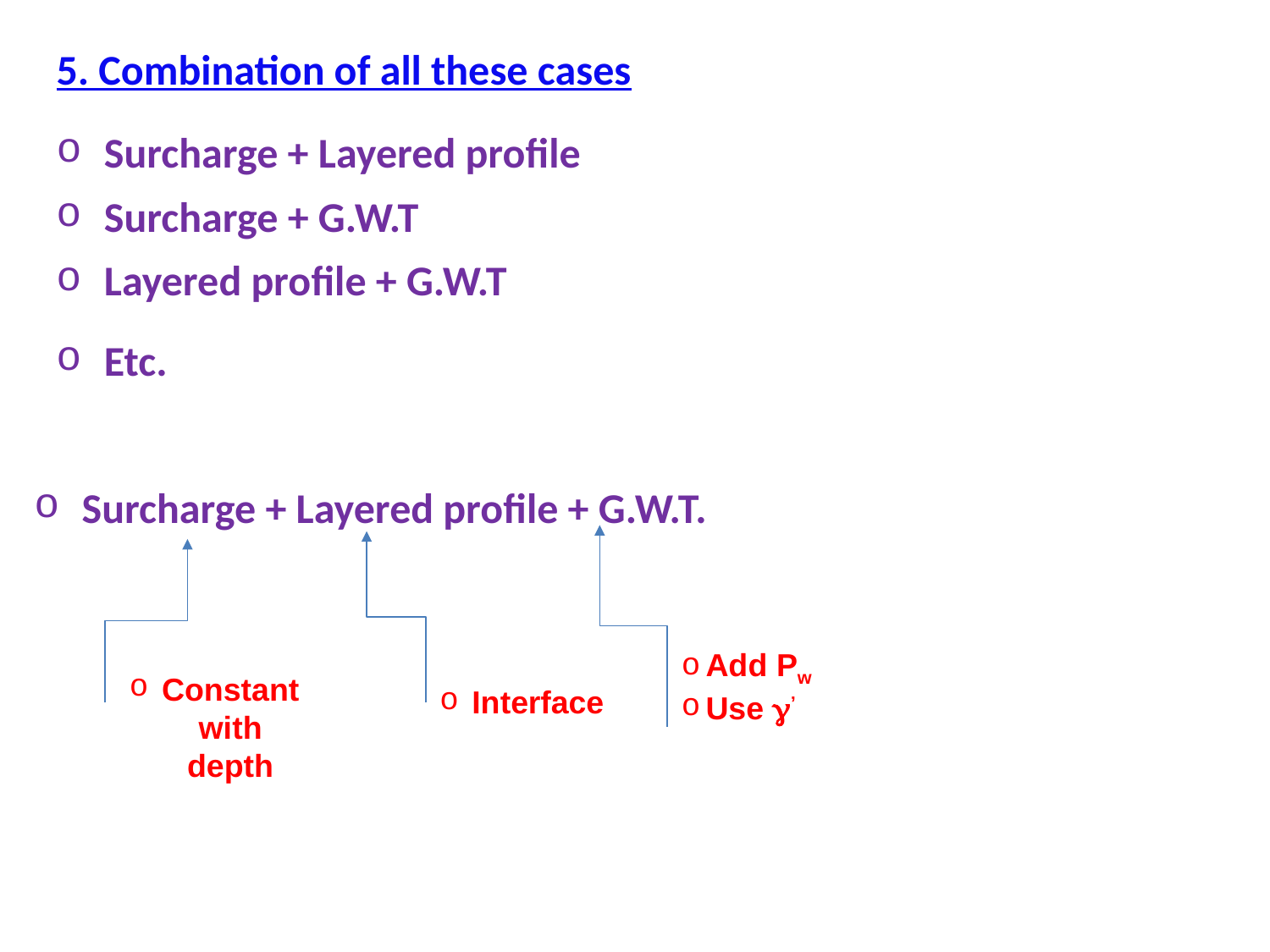

5. Combination of all these cases
Surcharge + Layered profile
Surcharge + G.W.T
Layered profile + G.W.T
Etc.
Surcharge + Layered profile + G.W.T.
Add Pw
Use γ’
Constant with depth
Interface